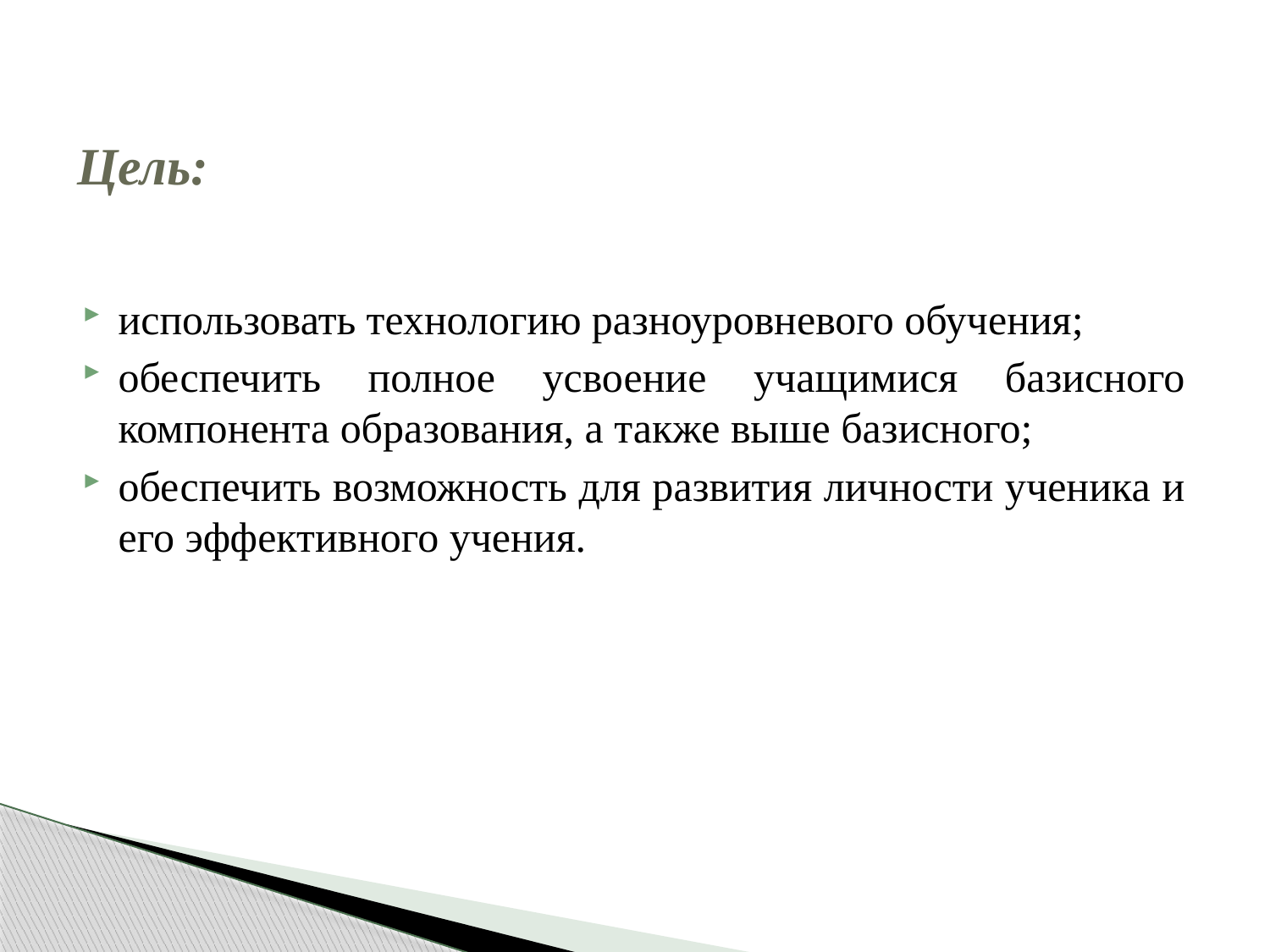

# Цель:
использовать технологию разноуровневого обучения;
обеспечить полное усвоение учащимися базисного компонента образования, а также выше базисного;
обеспечить возможность для развития личности ученика и его эффективного учения.